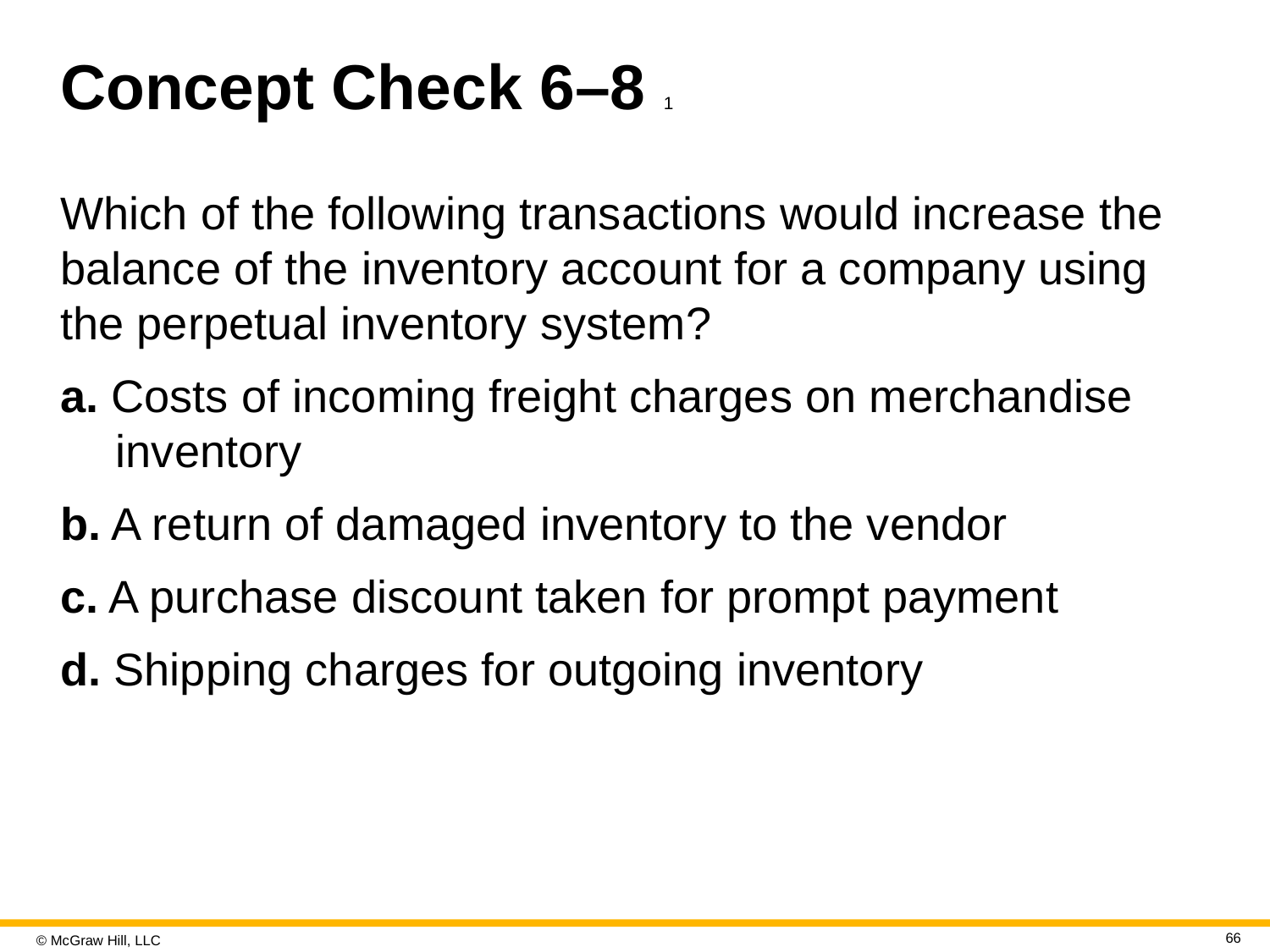

# Concept Check 6–8 1
Which of the following transactions would increase the balance of the inventory account for a company using the perpetual inventory system?
a. Costs of incoming freight charges on merchandise inventory
b. A return of damaged inventory to the vendor
c. A purchase discount taken for prompt payment
d. Shipping charges for outgoing inventory
66